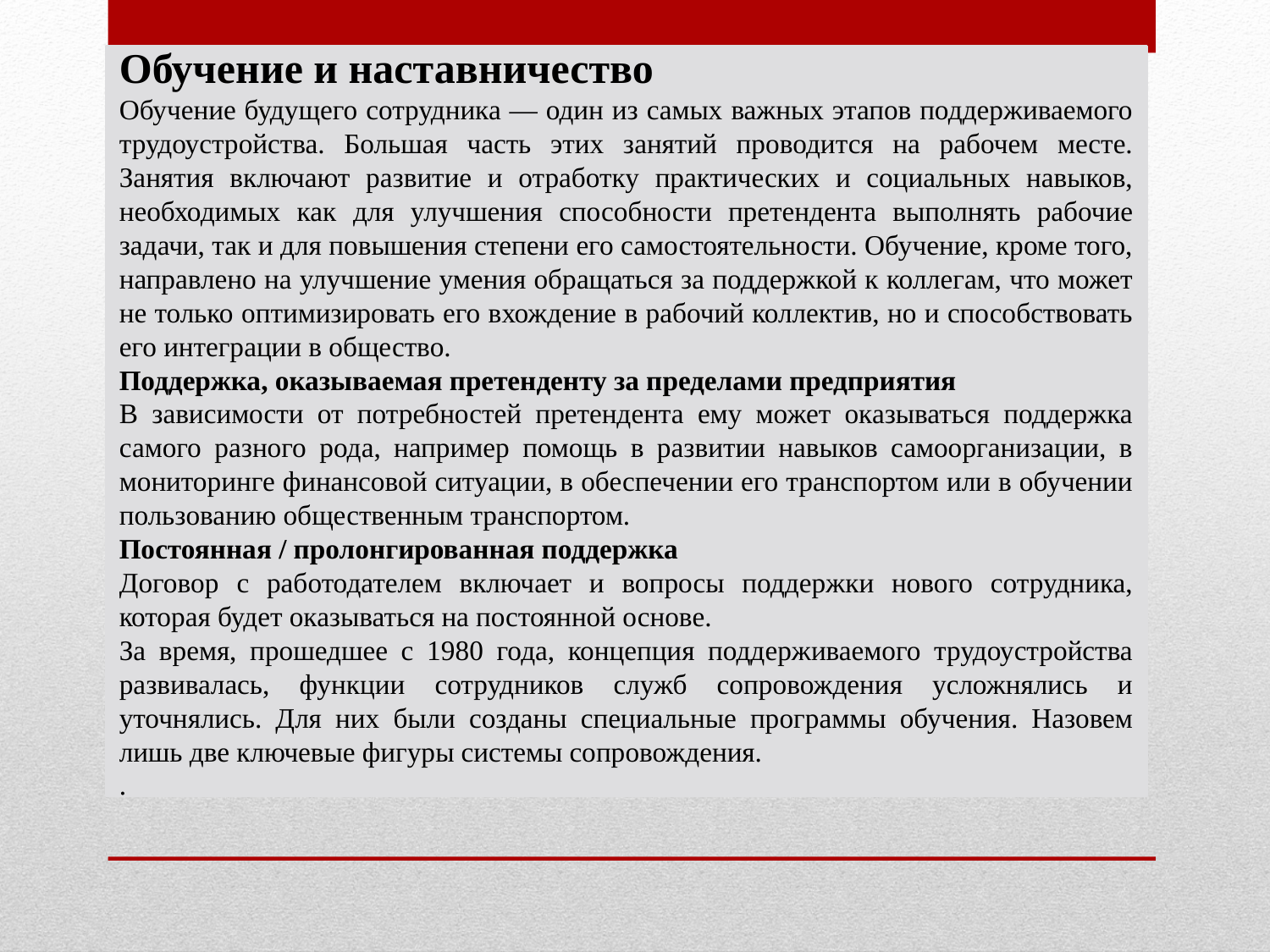

Обучение и наставничество
Обучение будущего сотрудника — один из самых важных этапов поддерживаемого трудоустройства. Большая часть этих занятий проводится на рабочем месте. Занятия включают развитие и отработку практических и социальных навыков, необходимых как для улучшения способности претендента выполнять рабочие задачи, так и для повышения степени его самостоятельности. Обучение, кроме того, направлено на улучшение умения обращаться за поддержкой к коллегам, что может не только оптимизировать его вхождение в рабочий коллектив, но и способствовать его интеграции в общество.
Поддержка, оказываемая претенденту за пределами предприятия
В зависимости от потребностей претендента ему может оказываться поддержка самого разного рода, например помощь в развитии навыков самоорганизации, в мониторинге финансовой ситуации, в обеспечении его транспортом или в обучении пользованию общественным транспортом.
Постоянная / пролонгированная поддержка
Договор с работодателем включает и вопросы поддержки нового сотрудника, которая будет оказываться на постоянной основе.
За время, прошедшее с 1980 года, концепция поддерживаемого трудоустройства развивалась, функции сотрудников служб сопровождения усложнялись и уточнялись. Для них были созданы специальные программы обучения. Назовем лишь две ключевые фигуры системы сопровождения.
.